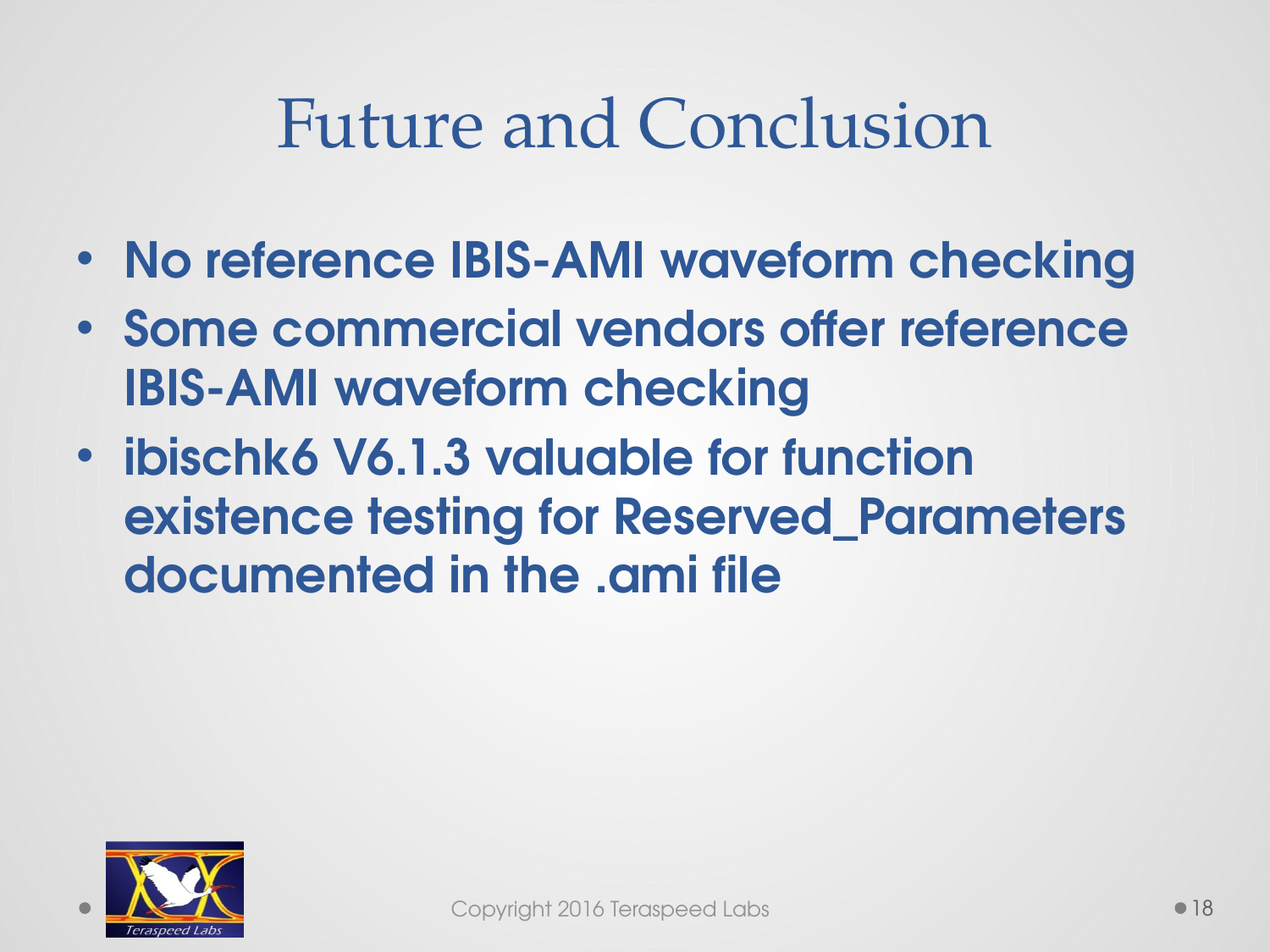

# Future and Conclusion
No reference IBIS-AMI waveform checking
Some commercial vendors offer reference IBIS-AMI waveform checking
ibischk6 V6.1.3 valuable for function existence testing for Reserved_Parameters documented in the .ami file
18
Copyright 2016 Teraspeed Labs